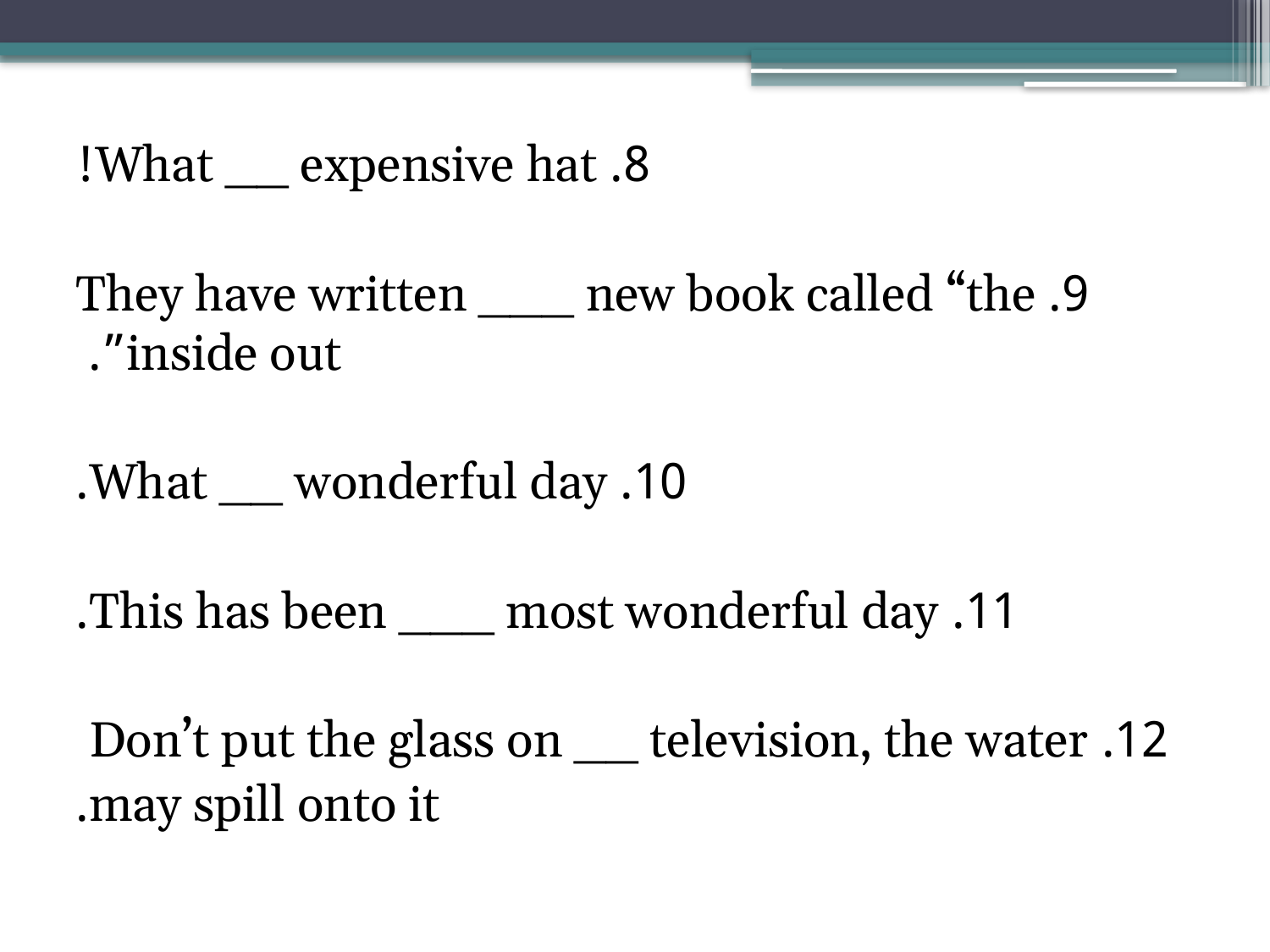

8. What __ expensive hat!

9. They have written ___ new book called “the inside out”.

10. What __ wonderful day.

11. This has been ___ most wonderful day.

12. Don’t put the glass on __ television, the water
may spill onto it.